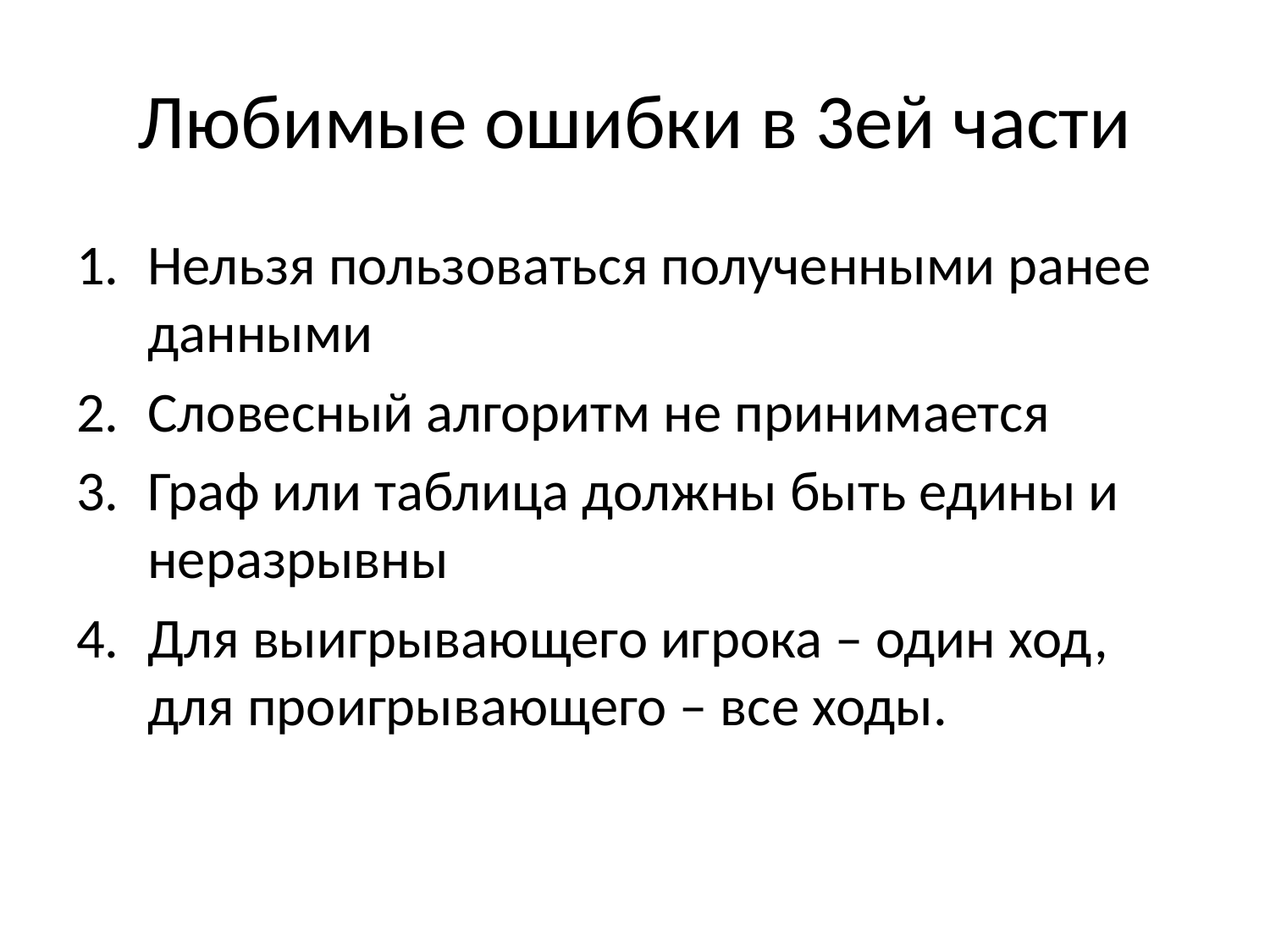

# Любимые ошибки в 3ей части
Нельзя пользоваться полученными ранее данными
Словесный алгоритм не принимается
Граф или таблица должны быть едины и неразрывны
Для выигрывающего игрока – один ход, для проигрывающего – все ходы.